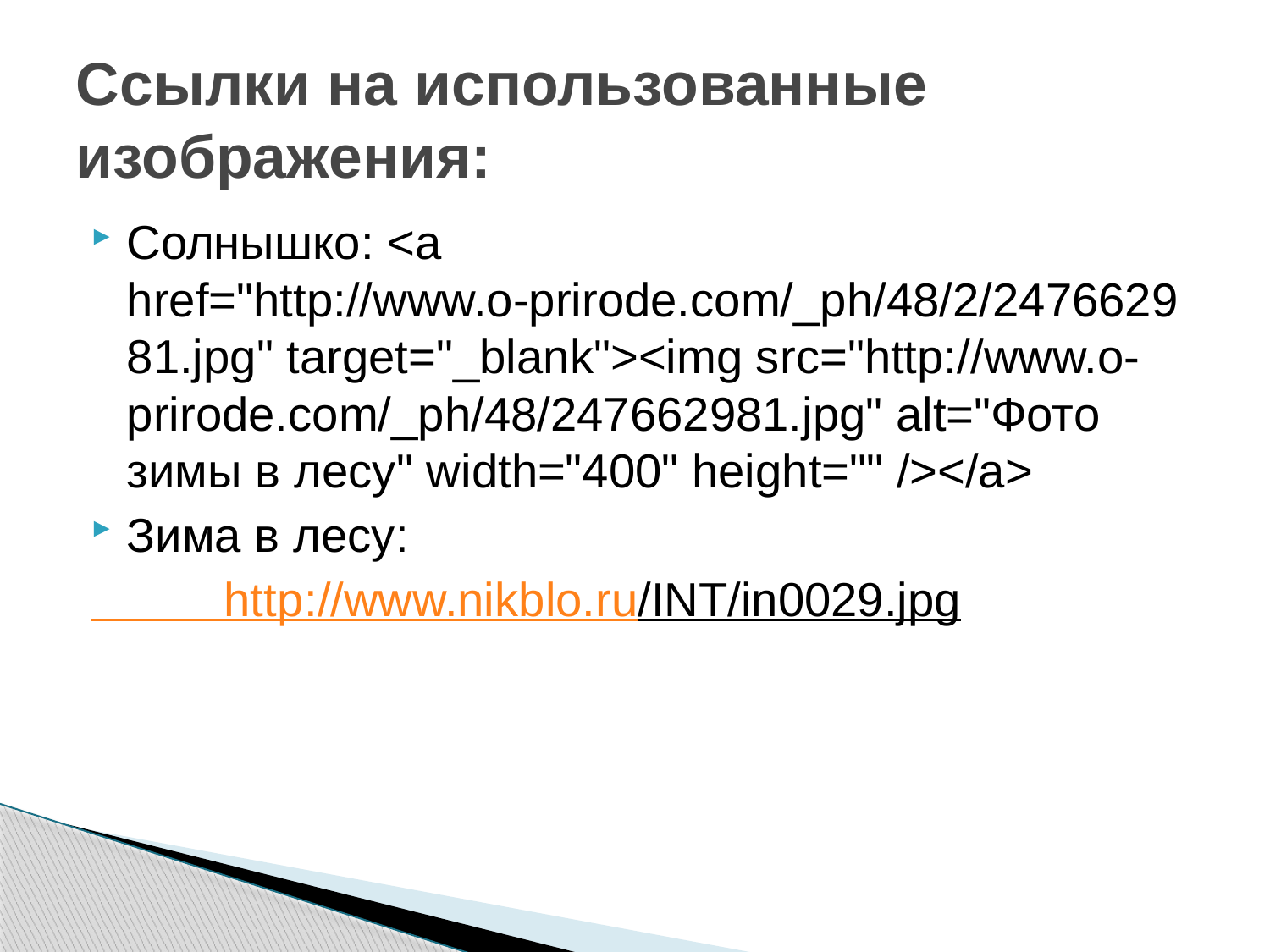

# Cсылки на использованные изображения:
Солнышко: <a href="http://www.o-prirode.com/_ph/48/2/247662981.jpg" target="_blank"><img src="http://www.o-prirode.com/_ph/48/247662981.jpg" alt="Фото зимы в лесу" width="400" height="" /></a>
Зима в лесу:
          http://www.nikblo.ru/INT/in0029.jpg